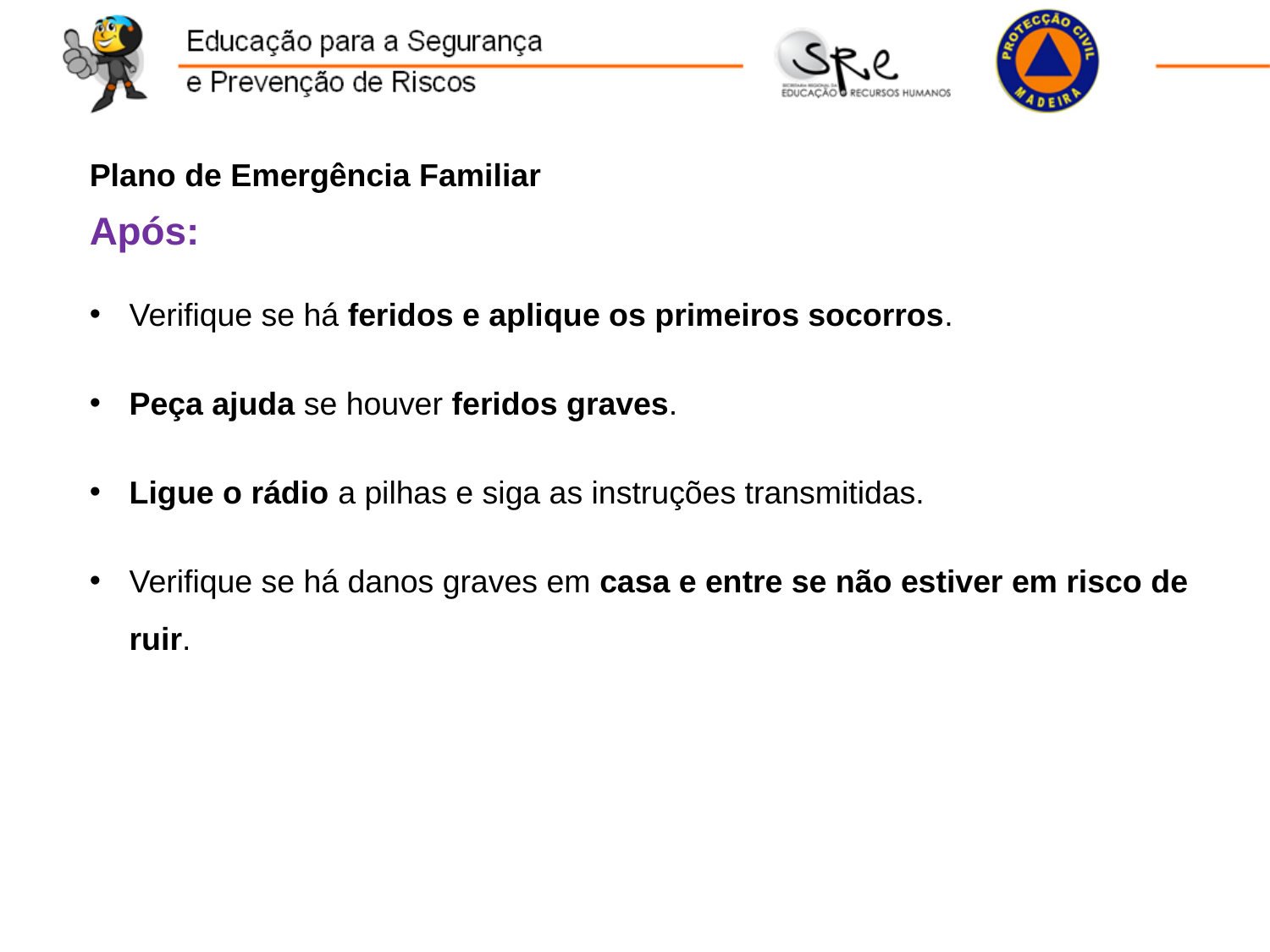

Plano de Emergência Familiar
Após:
Verifique se há feridos e aplique os primeiros socorros.
Peça ajuda se houver feridos graves.
Ligue o rádio a pilhas e siga as instruções transmitidas.
Verifique se há danos graves em casa e entre se não estiver em risco de ruir.